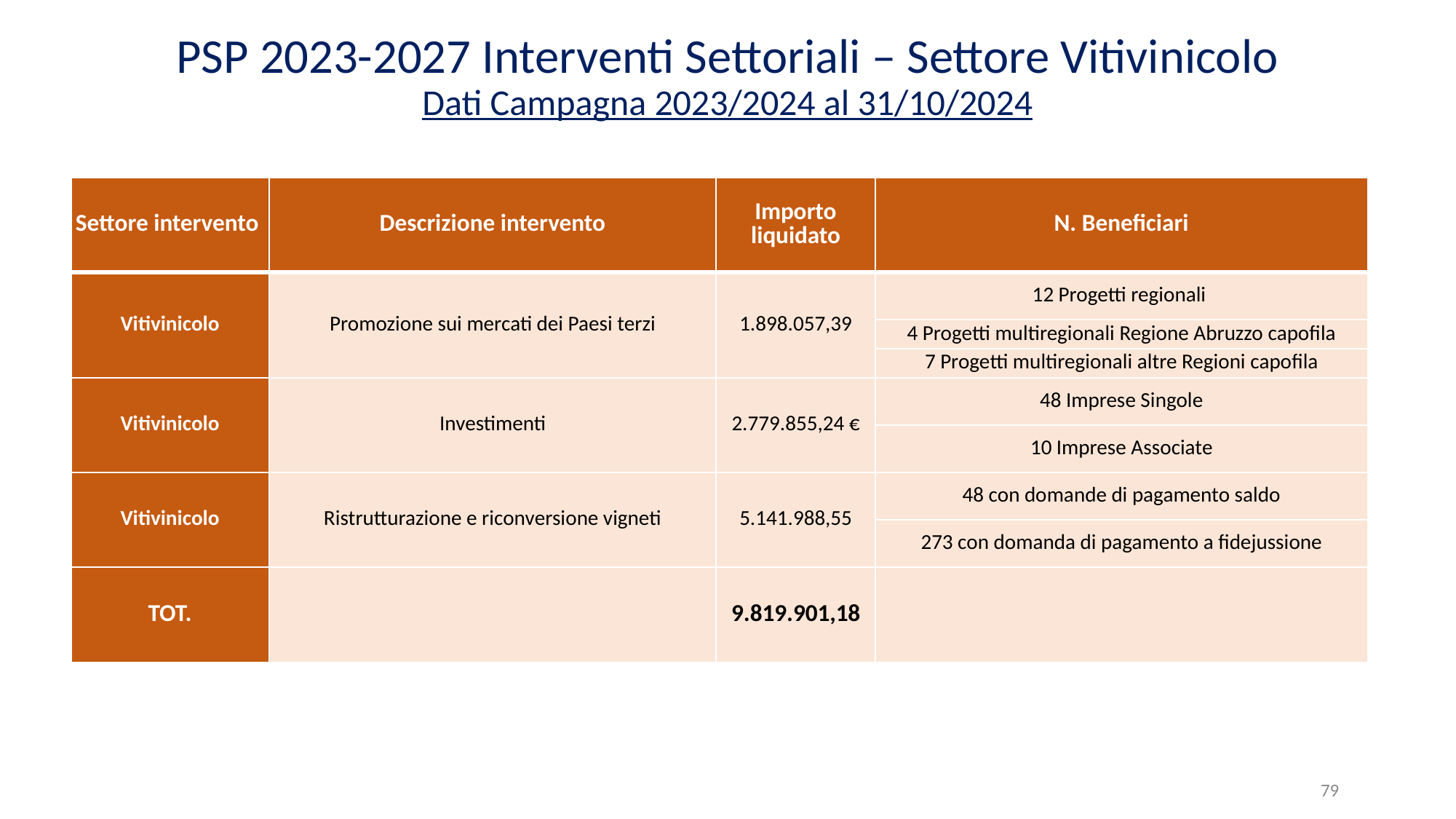

PSP 2023-2027 Interventi Settoriali – Settore Vitivinicolo
Dati Campagna 2023/2024 al 31/10/2024
| Settore intervento | Descrizione intervento | Importo liquidato | N. Beneficiari |
| --- | --- | --- | --- |
| Vitivinicolo | Promozione sui mercati dei Paesi terzi | 1.898.057,39 | 12 Progetti regionali |
|  |  |  | 4 Progetti multiregionali Regione Abruzzo capofila |
|  |  |  | 7 Progetti multiregionali altre Regioni capofila |
| Vitivinicolo | Investimenti | 2.779.855,24 € | 48 Imprese Singole |
|  |  |  | 10 Imprese Associate |
| Vitivinicolo | Ristrutturazione e riconversione vigneti | 5.141.988,55 | 48 con domande di pagamento saldo |
|  |  |  | 273 con domanda di pagamento a fidejussione |
| TOT. |  | 9.819.901,18 |  |